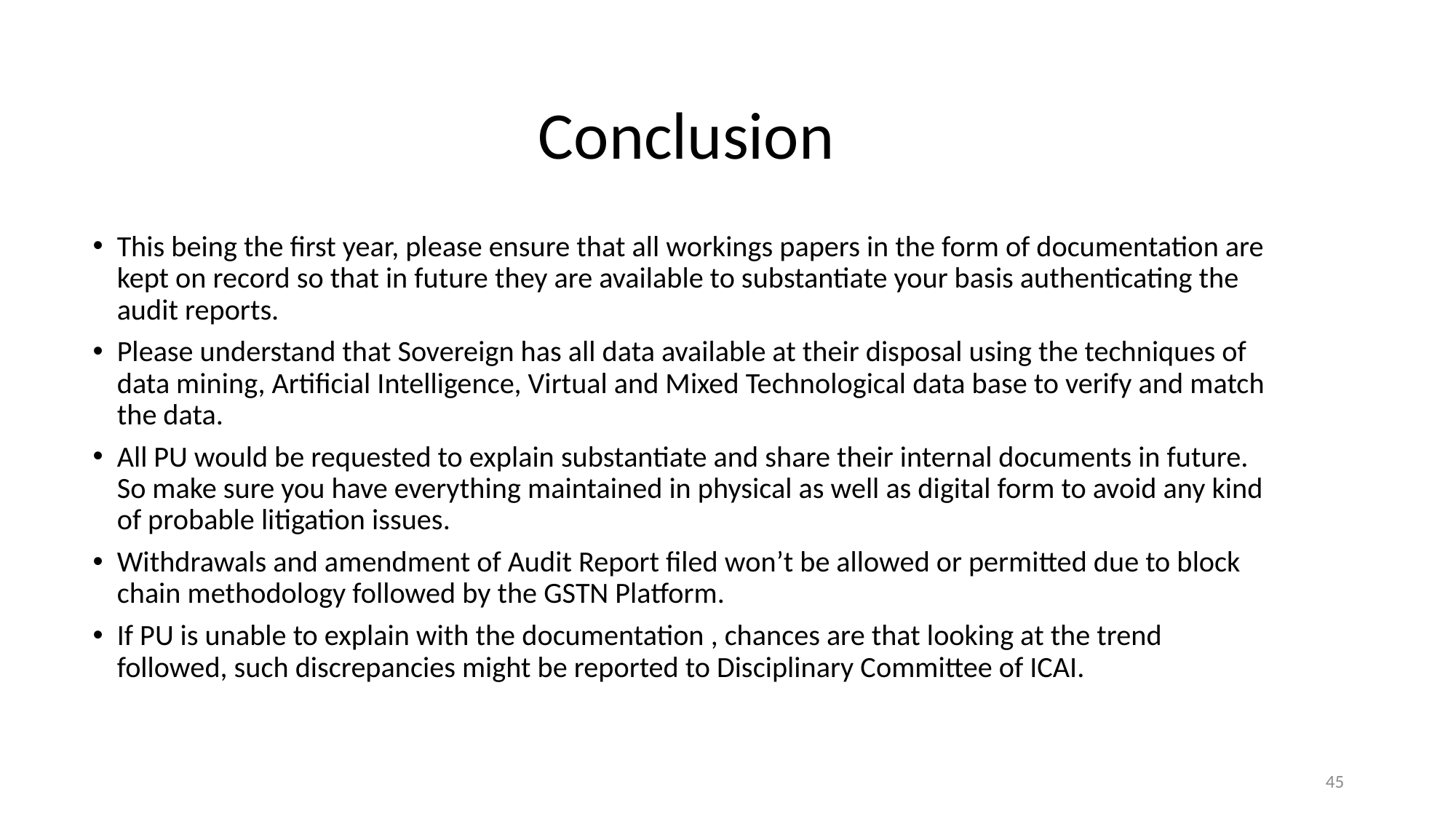

# Conclusion

This being the first year, please ensure that all workings papers in the form of documentation are kept on record so that in future they are available to substantiate your basis authenticating the audit reports.
Please understand that Sovereign has all data available at their disposal using the techniques of data mining, Artificial Intelligence, Virtual and Mixed Technological data base to verify and match the data.
All PU would be requested to explain substantiate and share their internal documents in future. So make sure you have everything maintained in physical as well as digital form to avoid any kind of probable litigation issues.
Withdrawals and amendment of Audit Report filed won’t be allowed or permitted due to block chain methodology followed by the GSTN Platform.
If PU is unable to explain with the documentation , chances are that looking at the trend followed, such discrepancies might be reported to Disciplinary Committee of ICAI.
45